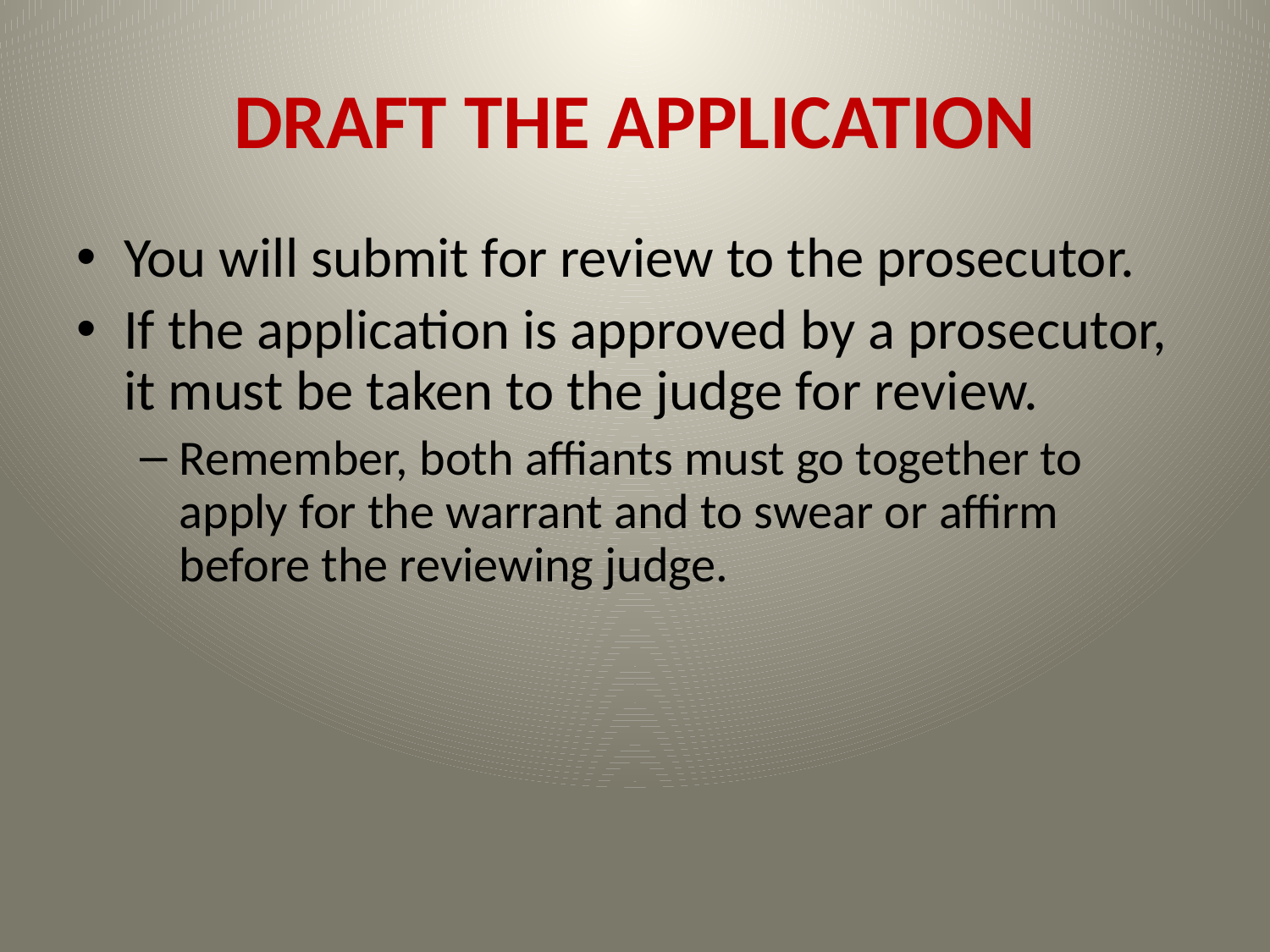

# DRAFT THE APPLICATION
You will submit for review to the prosecutor.
If the application is approved by a prosecutor, it must be taken to the judge for review.
Remember, both affiants must go together to apply for the warrant and to swear or affirm before the reviewing judge.